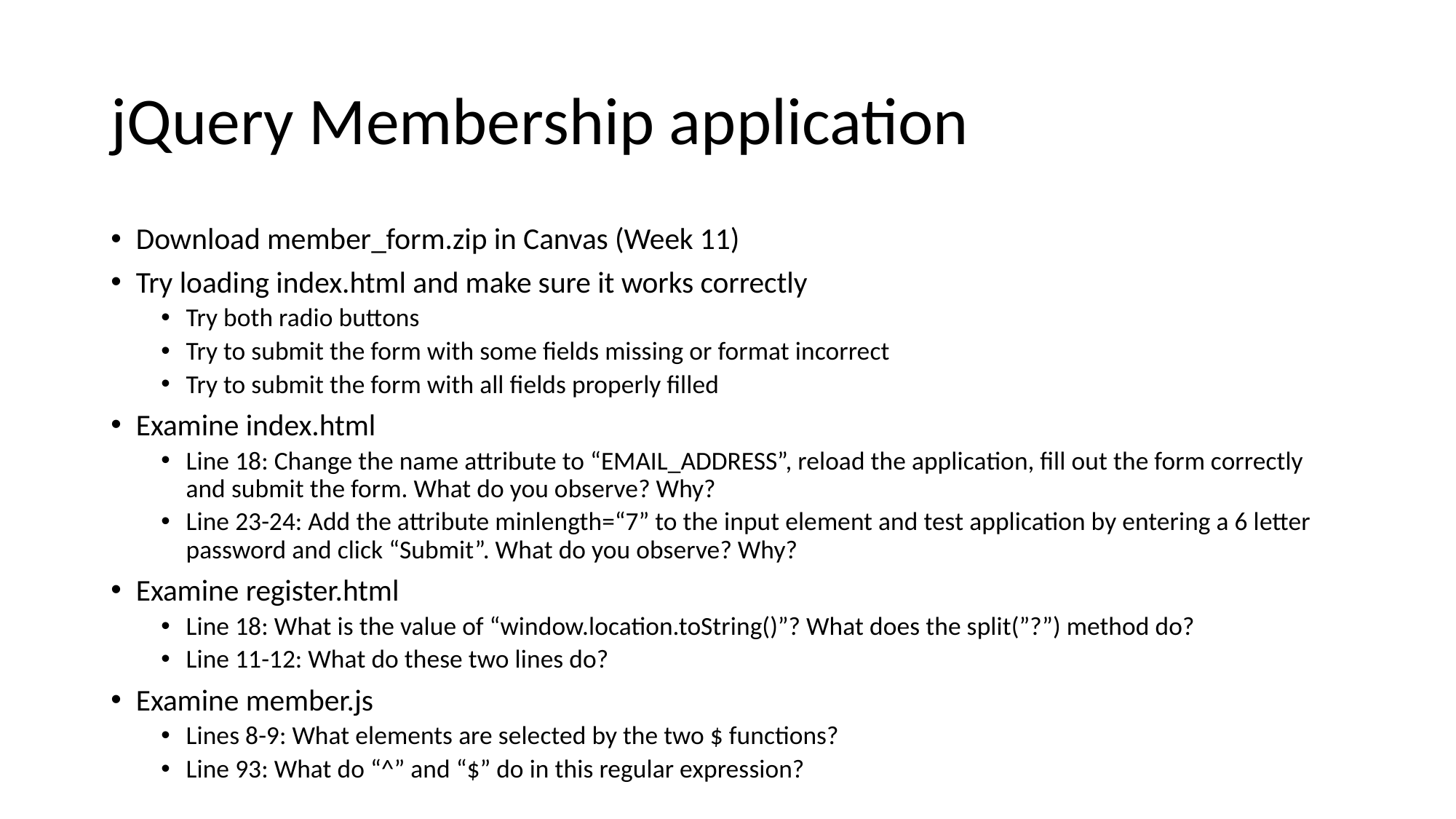

# jQuery Membership application
Download member_form.zip in Canvas (Week 11)
Try loading index.html and make sure it works correctly
Try both radio buttons
Try to submit the form with some fields missing or format incorrect
Try to submit the form with all fields properly filled
Examine index.html
Line 18: Change the name attribute to “EMAIL_ADDRESS”, reload the application, fill out the form correctly and submit the form. What do you observe? Why?
Line 23-24: Add the attribute minlength=“7” to the input element and test application by entering a 6 letter password and click “Submit”. What do you observe? Why?
Examine register.html
Line 18: What is the value of “window.location.toString()”? What does the split(”?”) method do?
Line 11-12: What do these two lines do?
Examine member.js
Lines 8-9: What elements are selected by the two $ functions?
Line 93: What do “^” and “$” do in this regular expression?